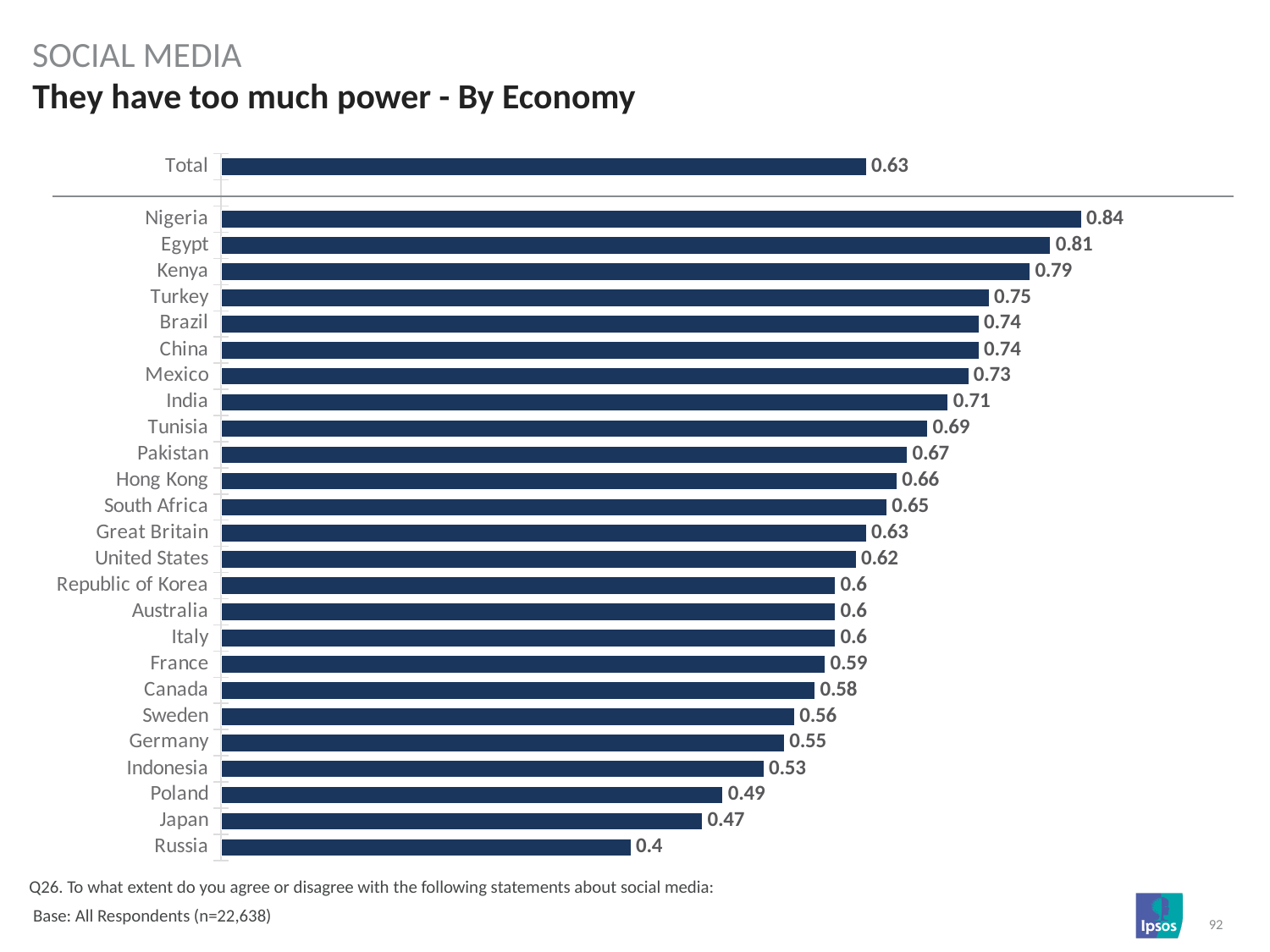

Social media
# They have too much power - By Economy

### Chart

| Category | Column1 |
|---|---|
| Total | 0.63 |
|  | None |
| Nigeria | 0.84 |
| Egypt | 0.81 |
| Kenya | 0.79 |
| Turkey | 0.75 |
| Brazil | 0.74 |
| China | 0.74 |
| Mexico | 0.73 |
| India | 0.71 |
| Tunisia | 0.69 |
| Pakistan | 0.67 |
| Hong Kong | 0.66 |
| South Africa | 0.65 |
| Great Britain | 0.63 |
| United States | 0.62 |
| Republic of Korea | 0.6 |
| Australia | 0.6 |
| Italy | 0.6 |
| France | 0.59 |
| Canada | 0.58 |
| Sweden | 0.56 |
| Germany | 0.55 |
| Indonesia | 0.53 |
| Poland | 0.49 |
| Japan | 0.47 |
| Russia | 0.4 |
Q26. To what extent do you agree or disagree with the following statements about social media:
 Base: All Respondents (n=22,638)